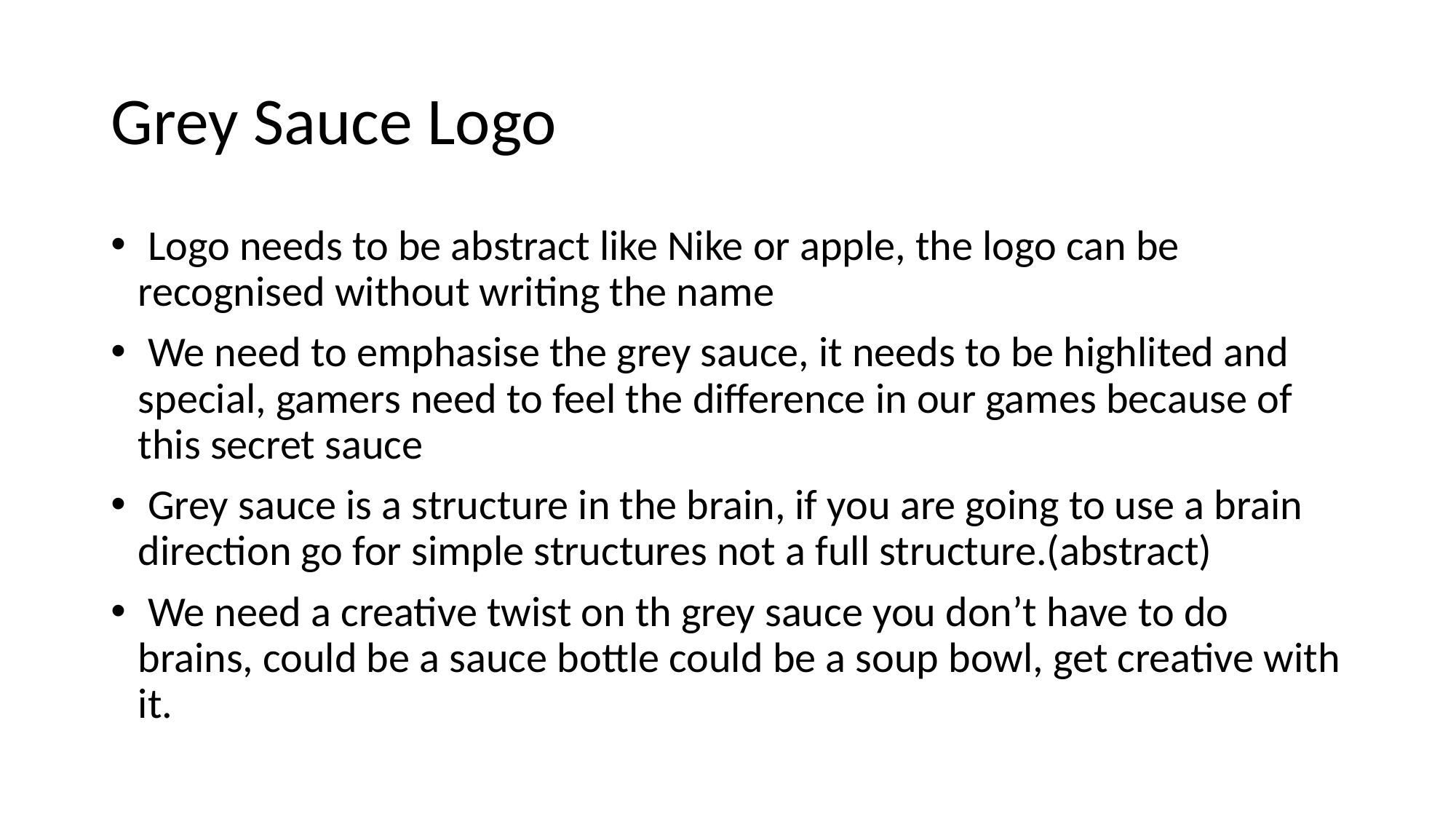

# Grey Sauce Logo
 Logo needs to be abstract like Nike or apple, the logo can be recognised without writing the name
 We need to emphasise the grey sauce, it needs to be highlited and special, gamers need to feel the difference in our games because of this secret sauce
 Grey sauce is a structure in the brain, if you are going to use a brain direction go for simple structures not a full structure.(abstract)
 We need a creative twist on th grey sauce you don’t have to do brains, could be a sauce bottle could be a soup bowl, get creative with it.